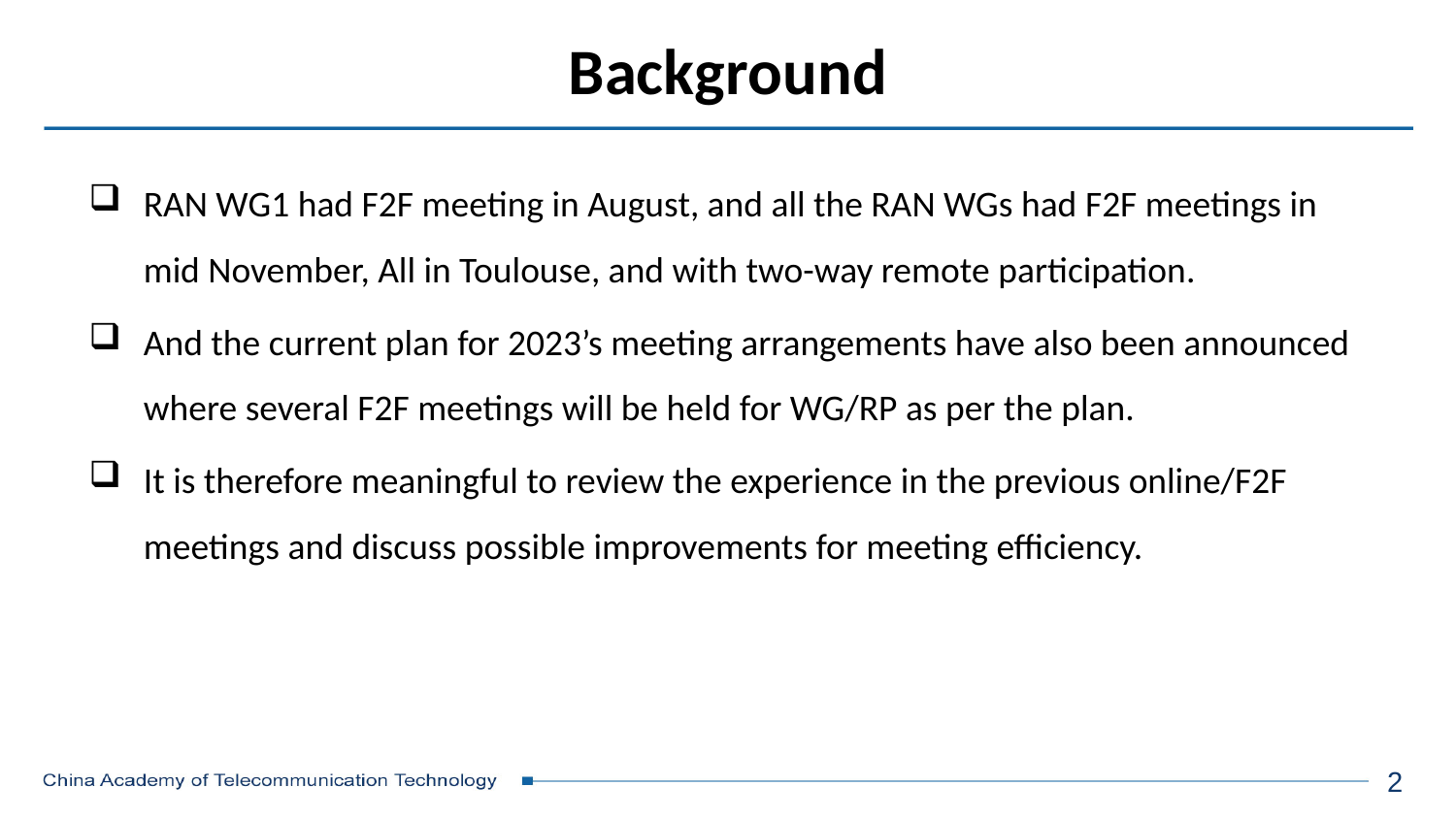

# Background
RAN WG1 had F2F meeting in August, and all the RAN WGs had F2F meetings in mid November, All in Toulouse, and with two-way remote participation.
And the current plan for 2023’s meeting arrangements have also been announced where several F2F meetings will be held for WG/RP as per the plan.
It is therefore meaningful to review the experience in the previous online/F2F meetings and discuss possible improvements for meeting efficiency.
2